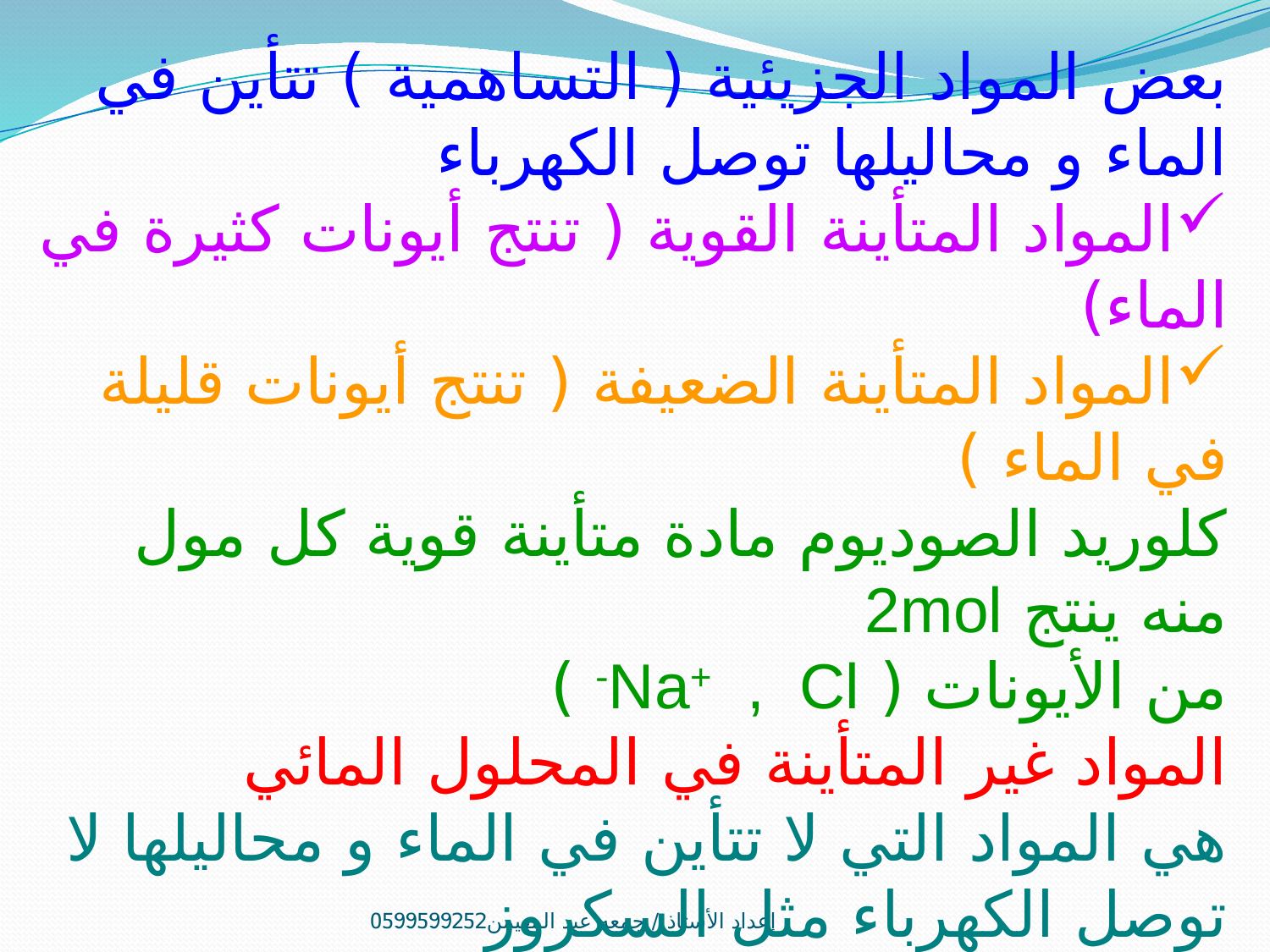

بعض المواد الجزيئية ( التساهمية ) تتأين في الماء و محاليلها توصل الكهرباء
المواد المتأينة القوية ( تنتج أيونات كثيرة في الماء)
المواد المتأينة الضعيفة ( تنتج أيونات قليلة في الماء )
كلوريد الصوديوم مادة متأينة قوية كل مول منه ينتج 2mol
من الأيونات ( Na+  ,  Cl- )
المواد غير المتأينة في المحلول المائي
هي المواد التي لا تتأين في الماء و محاليلها لا توصل الكهرباء مثل السكروز

إعداد الأستاذ / جمعه عبد المهيمن0599599252